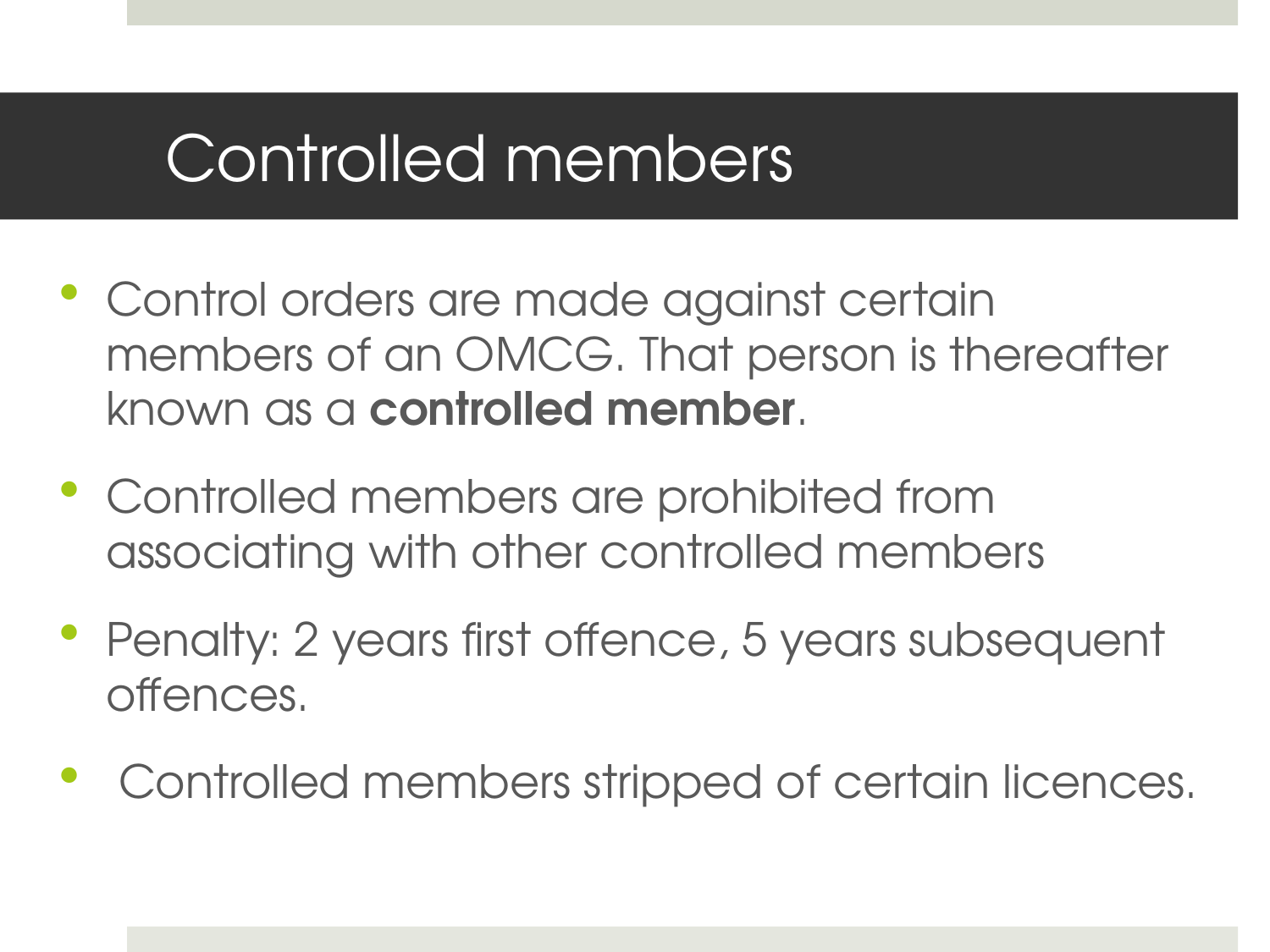

# Controlled members
Control orders are made against certain members of an OMCG. That person is thereafter known as a controlled member.
Controlled members are prohibited from associating with other controlled members
Penalty: 2 years first offence, 5 years subsequent offences.
 Controlled members stripped of certain licences.